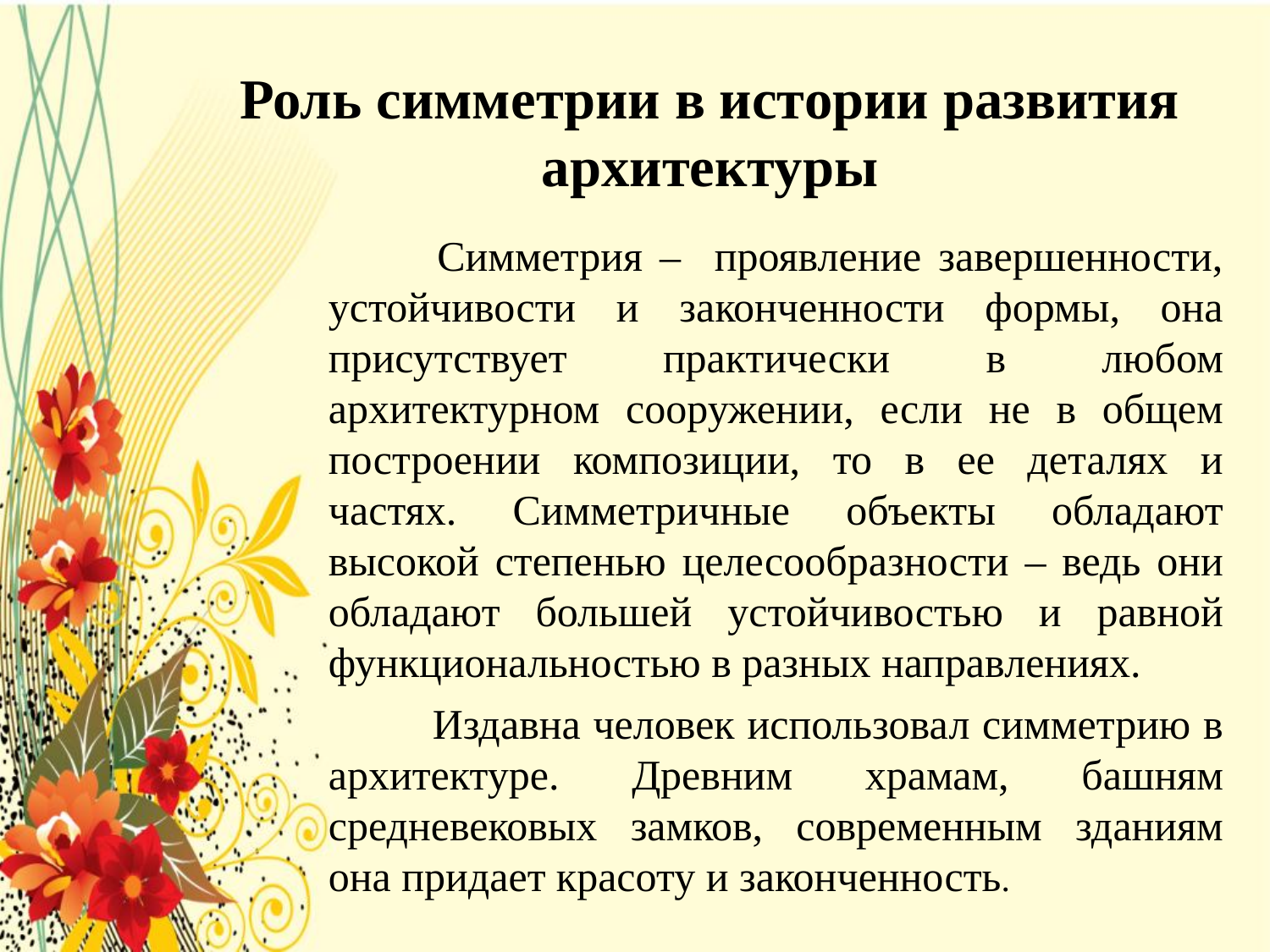

# Роль симметрии в истории развития архитектуры
          Симметрия –  проявление завершенности, устойчивости и законченности формы, она присутствует практически в любом архитектурном сооружении, если не в общем построении композиции, то в ее деталях и частях. Симметричные объекты обладают высокой степенью целесообразности – ведь они обладают большей устойчивостью и равной функциональностью в разных направлениях.
             Издавна человек использовал симметрию в архитектуре. Древним храмам, башням средневековых замков, современным зданиям она придает красоту и законченность.